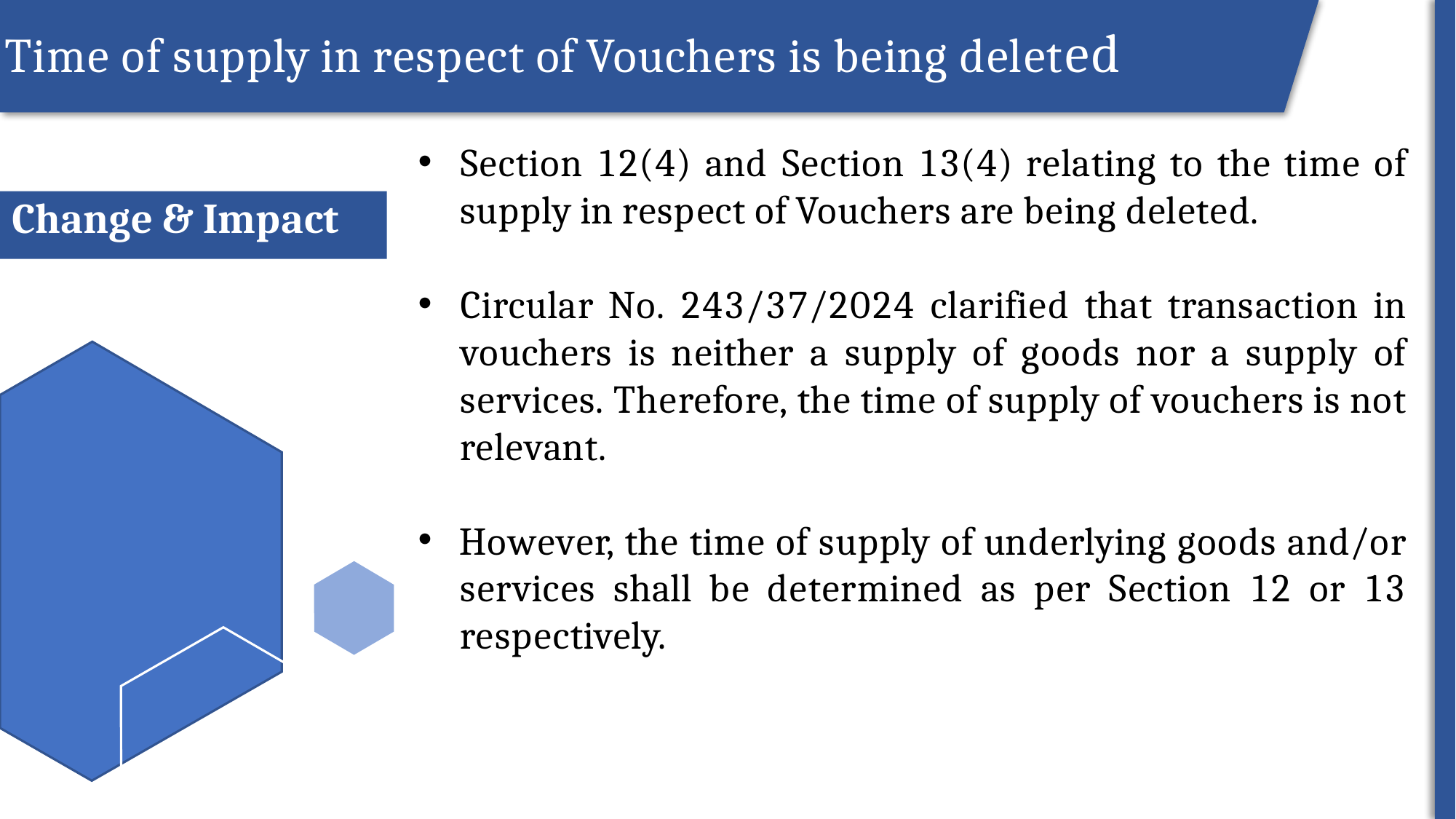

Time of supply in respect of Vouchers is being deleted
ROI
Section 12(4) and Section 13(4) relating to the time of supply in respect of Vouchers are being deleted.

Circular No. 243/37/2024 clarified that transaction in vouchers is neither a supply of goods nor a supply of services. Therefore, the time of supply of vouchers is not relevant.

However, the time of supply of underlying goods and/or services shall be determined as per Section 12 or 13 respectively.
# Change & Impact
57